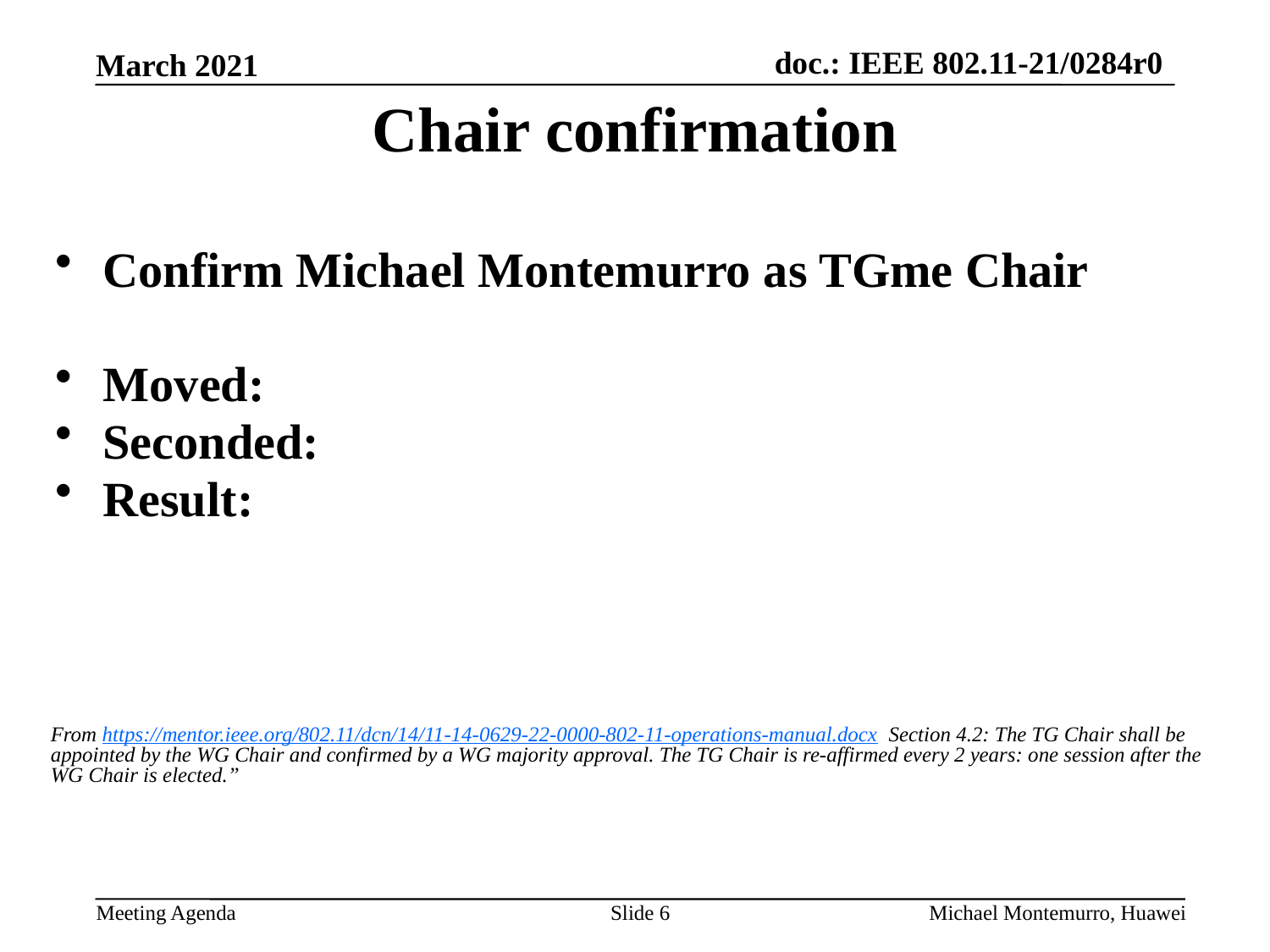

March 2021
# Chair confirmation
Confirm Michael Montemurro as TGme Chair

Moved:
Seconded:
Result:

From https://mentor.ieee.org/802.11/dcn/14/11-14-0629-22-0000-802-11-operations-manual.docx  Section 4.2: The TG Chair shall be appointed by the WG Chair and confirmed by a WG majority approval. The TG Chair is re-affirmed every 2 years: one session after the WG Chair is elected.”
Slide 6
Michael Montemurro, Huawei